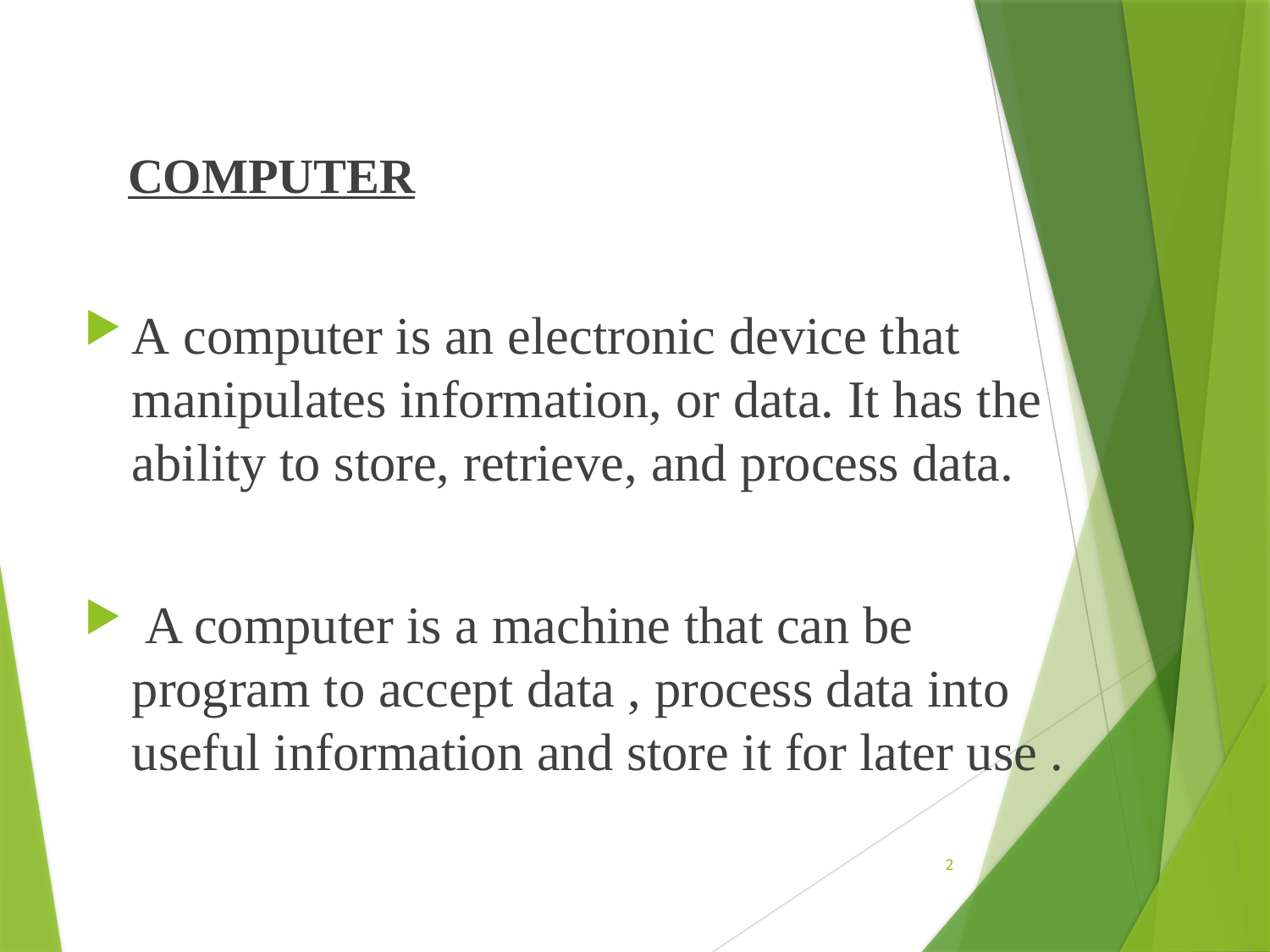

COMPUTER

A computer is an electronic device that manipulates information, or data. It has the ability to store, retrieve, and process data.

 A computer is a machine that can be program to accept data , process data into useful information and store it for later use .

2